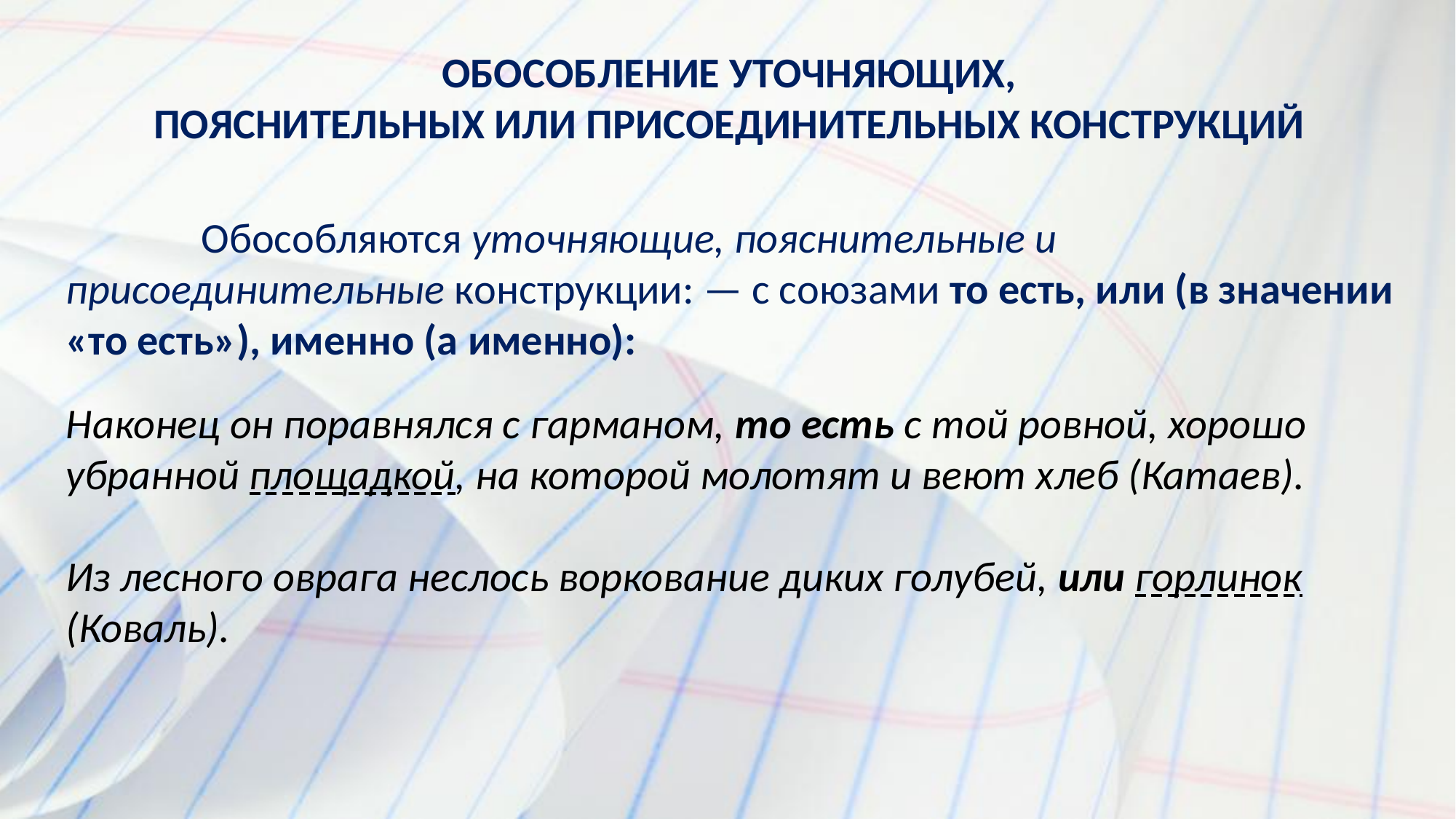

ОБОСОБЛЕНИЕ УТОЧНЯЮЩИХ,
ПОЯСНИТЕЛЬНЫХ ИЛИ ПРИСОЕДИНИТЕЛЬНЫХ КОНСТРУКЦИЙ
              Обособляются уточняющие, пояснительные и присоединительные конструкции: — с союзами то есть, или (в значении «то есть»), именно (а именно):

Наконец он поравнялся с гарманом, то есть с той ровной, хорошо убранной площадкой, на которой молотят и веют хлеб (Катаев).

Из лесного оврага неслось воркование диких голубей, или горлинок (Коваль).